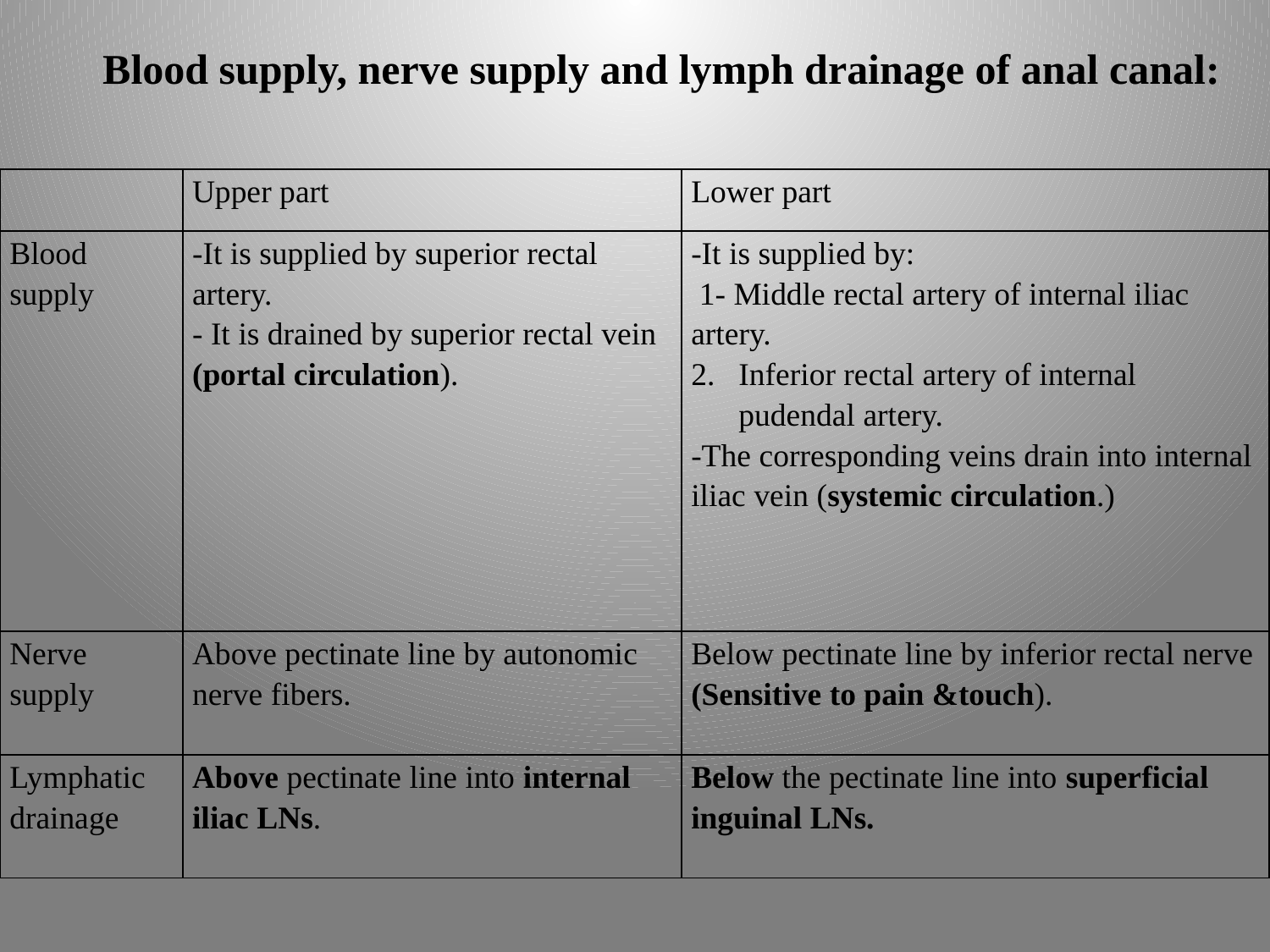

Blood supply, nerve supply and lymph drainage of anal canal:

|  | Upper part | Lower part |
| --- | --- | --- |
| Blood supply | -It is supplied by superior rectal artery. - It is drained by superior rectal vein (portal circulation). | -It is supplied by: 1- Middle rectal artery of internal iliac artery. Inferior rectal artery of internal pudendal artery. -The corresponding veins drain into internal iliac vein (systemic circulation.) |
| Nerve supply | Above pectinate line by autonomic nerve fibers. | Below pectinate line by inferior rectal nerve (Sensitive to pain &touch). |
| Lymphatic drainage | Above pectinate line into internal iliac LNs. | Below the pectinate line into superficial inguinal LNs. |